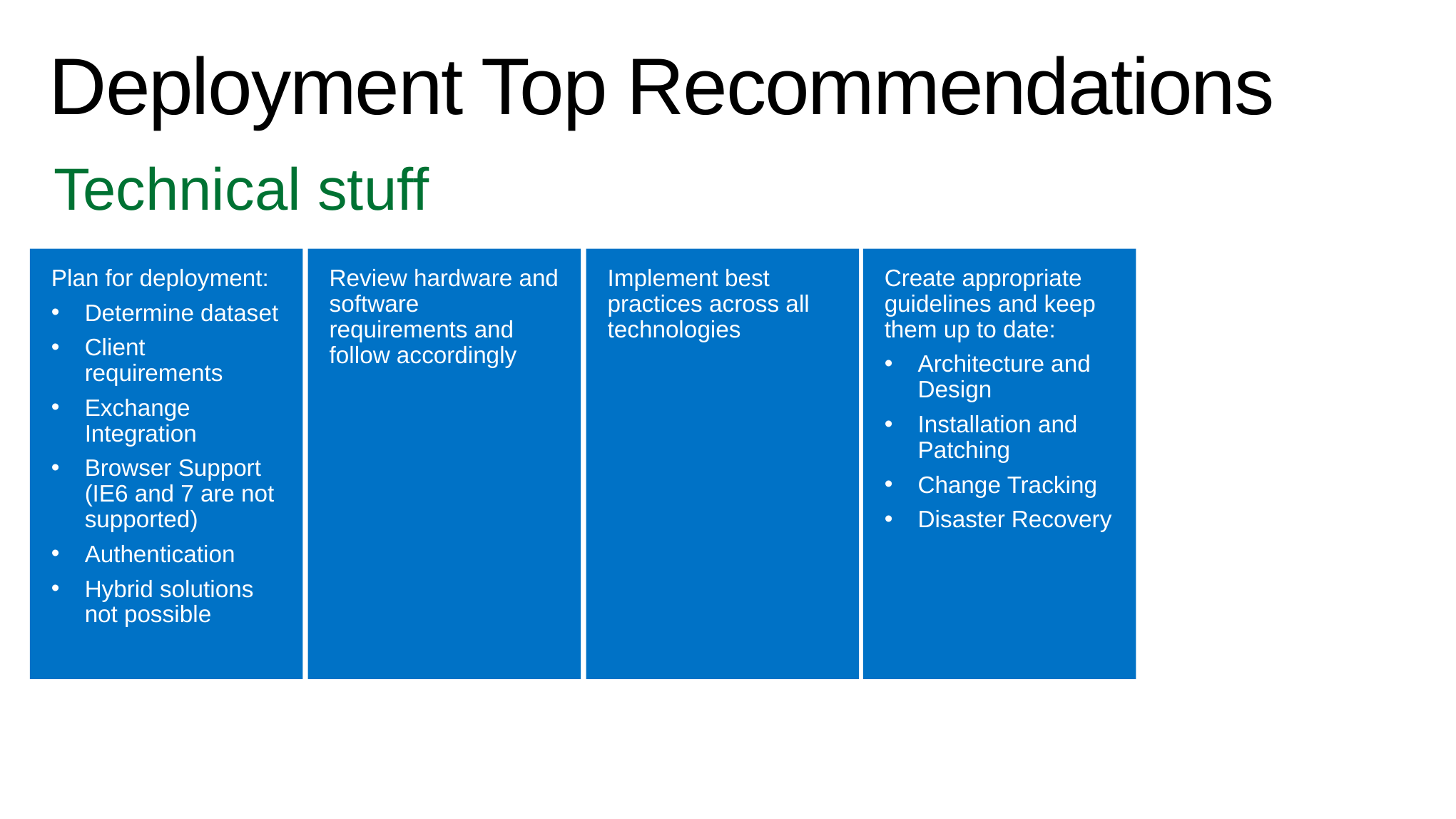

# Deployment Top Recommendations
Technical stuff
Plan for deployment:
Determine dataset
Client requirements
Exchange Integration
Browser Support (IE6 and 7 are not supported)
Authentication
Hybrid solutions not possible
Review hardware and software requirements and follow accordingly
Implement best practices across all technologies
Create appropriate guidelines and keep them up to date:
Architecture and Design
Installation and Patching
Change Tracking
Disaster Recovery